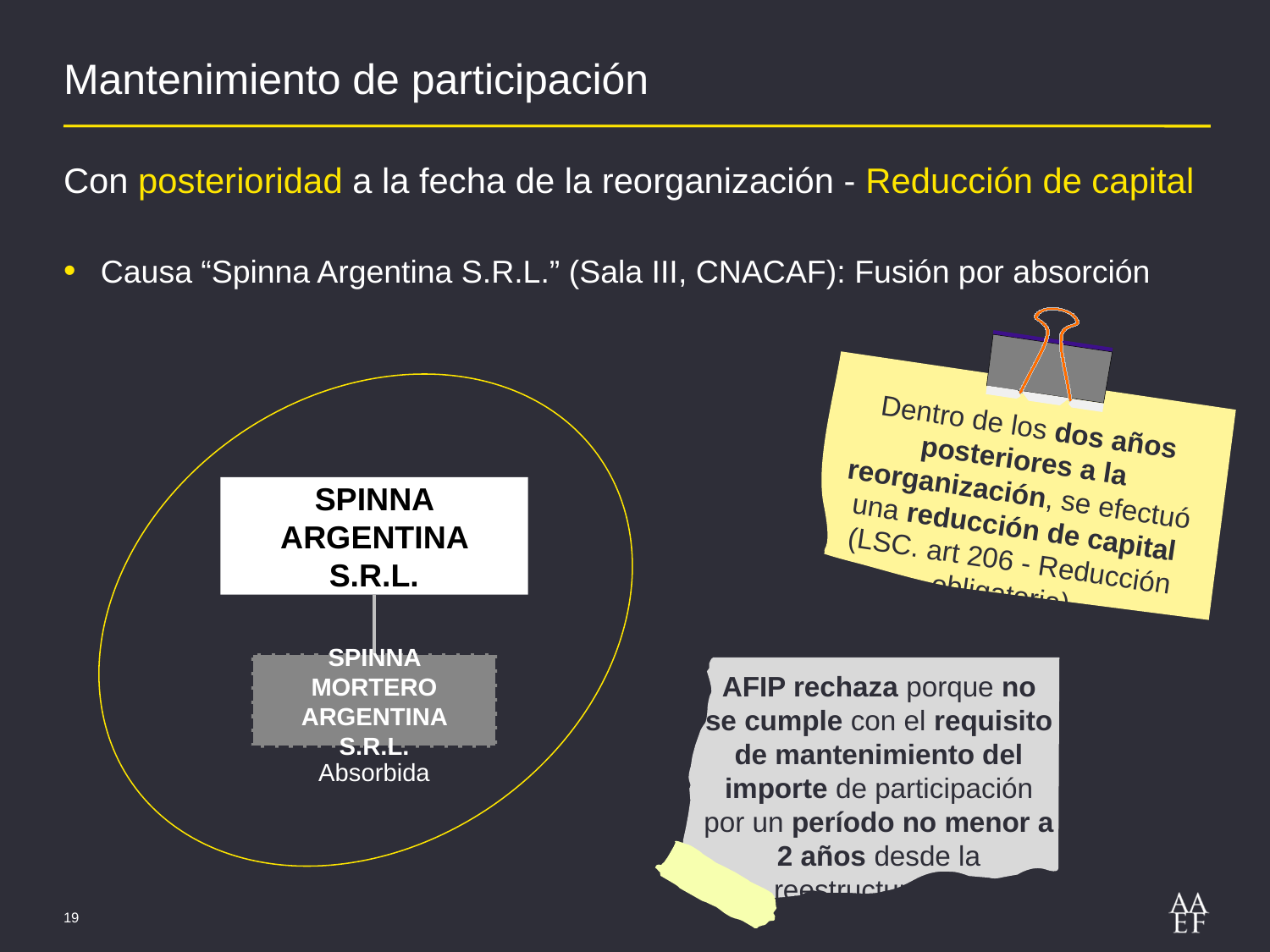

# Mantenimiento de participación
Con posterioridad a la fecha de la reorganización - Reducción de capital

Causa “Spinna Argentina S.R.L.” (Sala III, CNACAF): Fusión por absorción

Dentro de los dos años posteriores a la reorganización, se efectuó una reducción de capital (LSC. art 206 - Reducción obligatoria).

SPINNA ARGENTINA S.R.L.
SPINNA MORTERO ARGENTINA S.R.L.
Absorbida

AFIP rechaza porque no se cumple con el requisito de mantenimiento del importe de participación por un período no menor a 2 años desde la reestructuración.

19